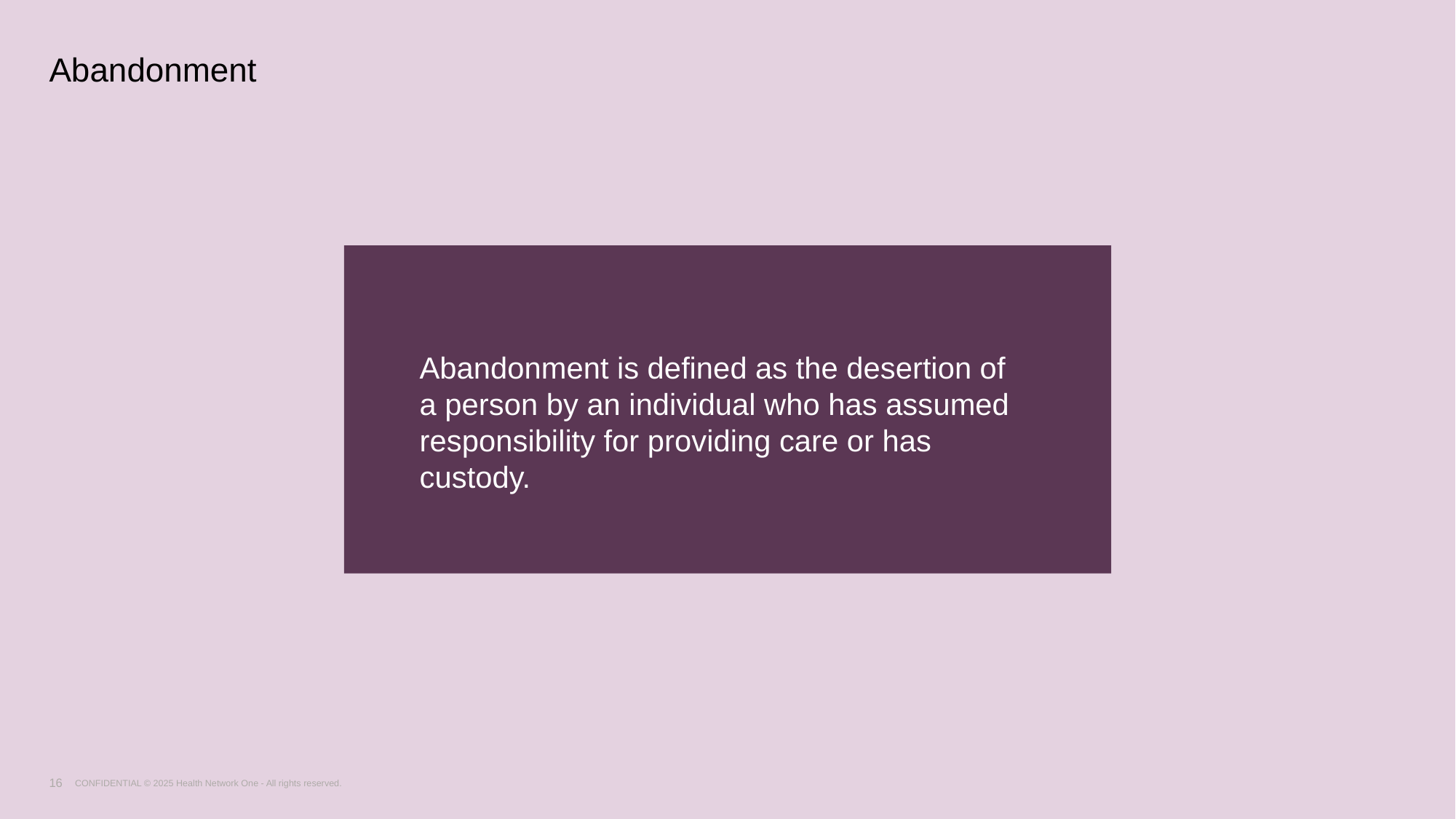

# Abandonment

Abandonment is defined as the desertion of a person by an individual who has assumed responsibility for providing care or has custody.
16